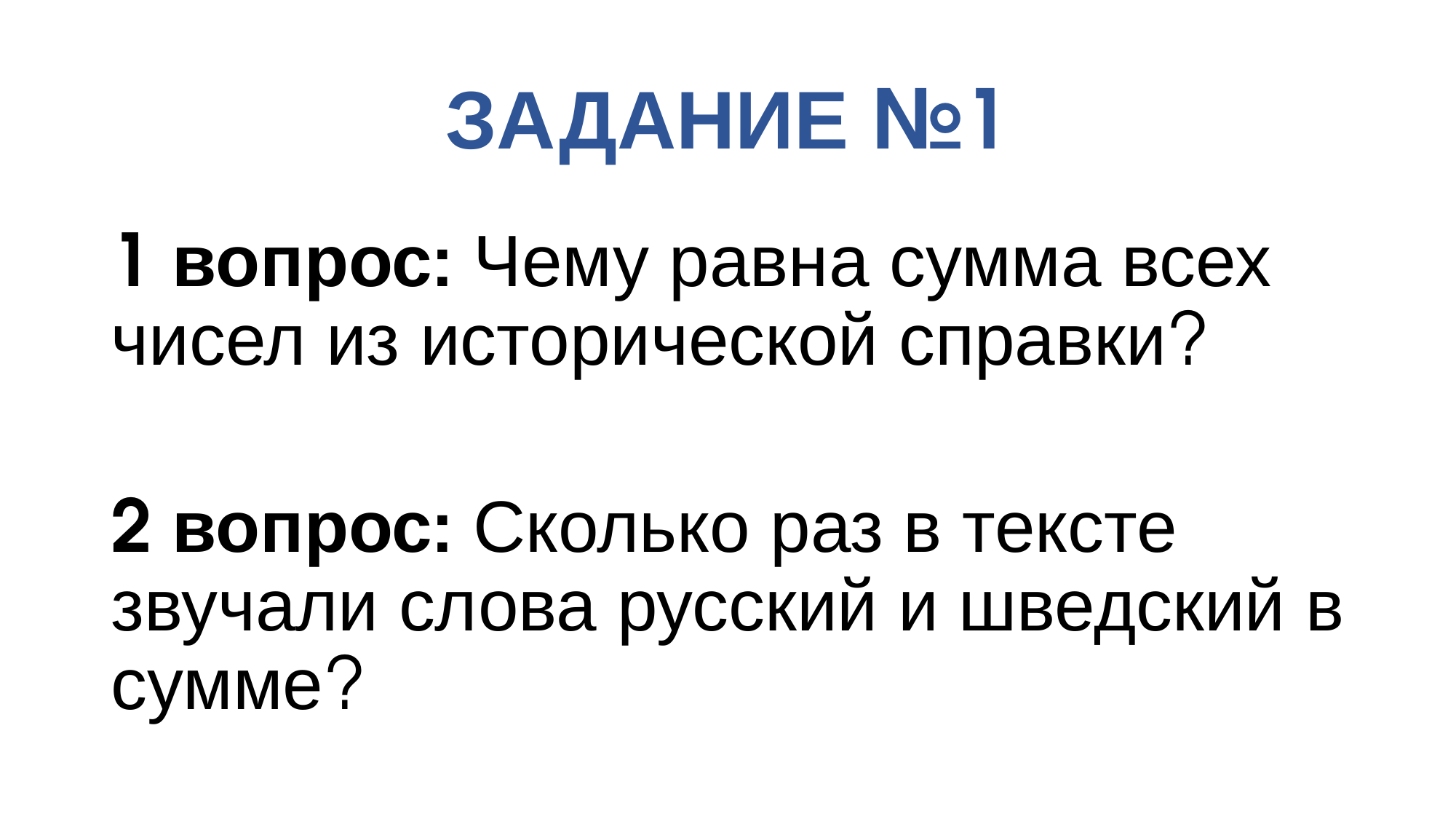

# ЗАДАНИЕ №1
1 вопрос: Чему равна сумма всех чисел из исторической справки?

2 вопрос: Сколько раз в тексте звучали слова русский и шведский в сумме?